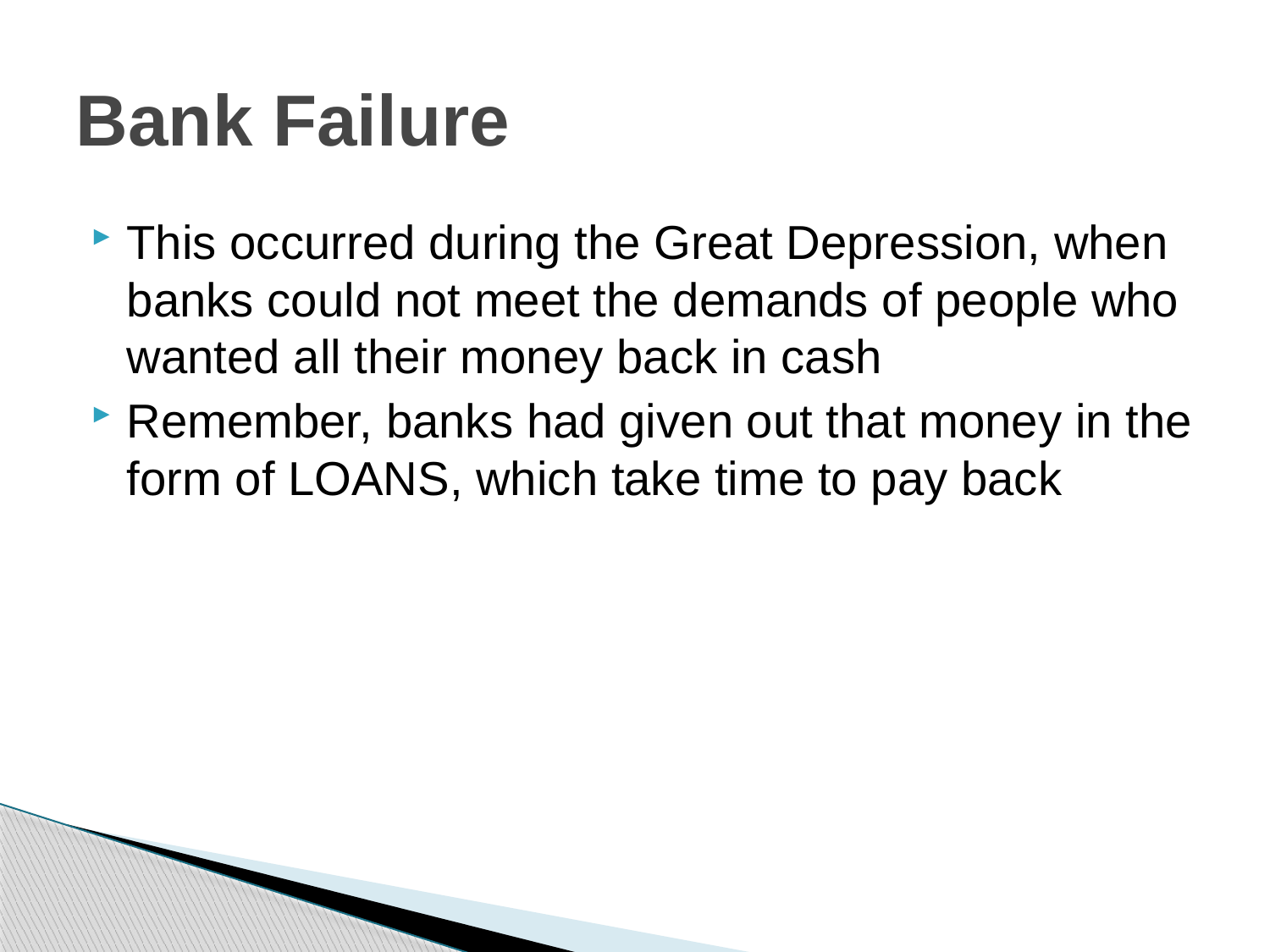

# Bank Failure
This occurred during the Great Depression, when banks could not meet the demands of people who wanted all their money back in cash
Remember, banks had given out that money in the form of LOANS, which take time to pay back